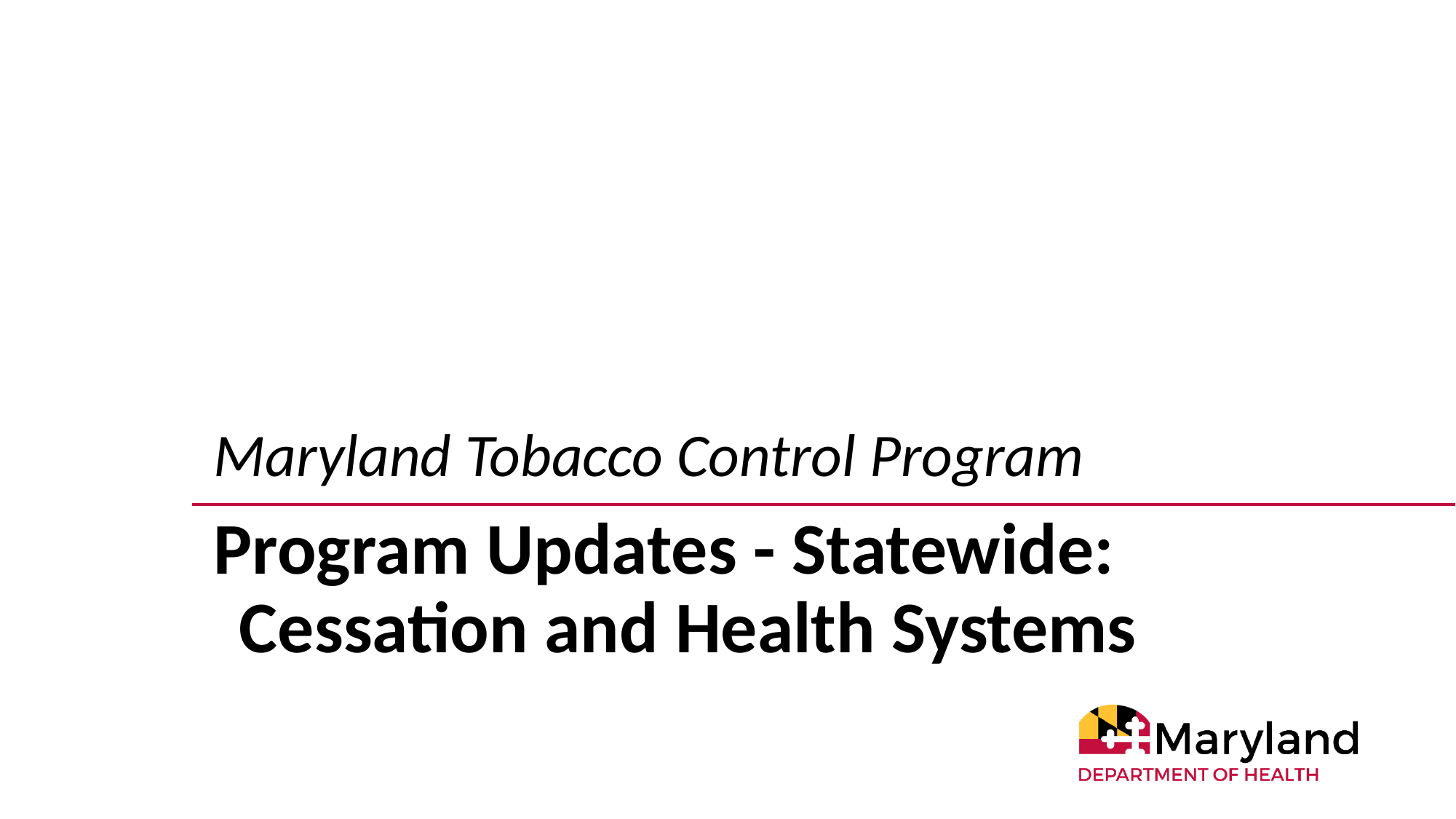

Maryland Tobacco Control Program
Program Updates - Statewide:
Cessation and Health Systems